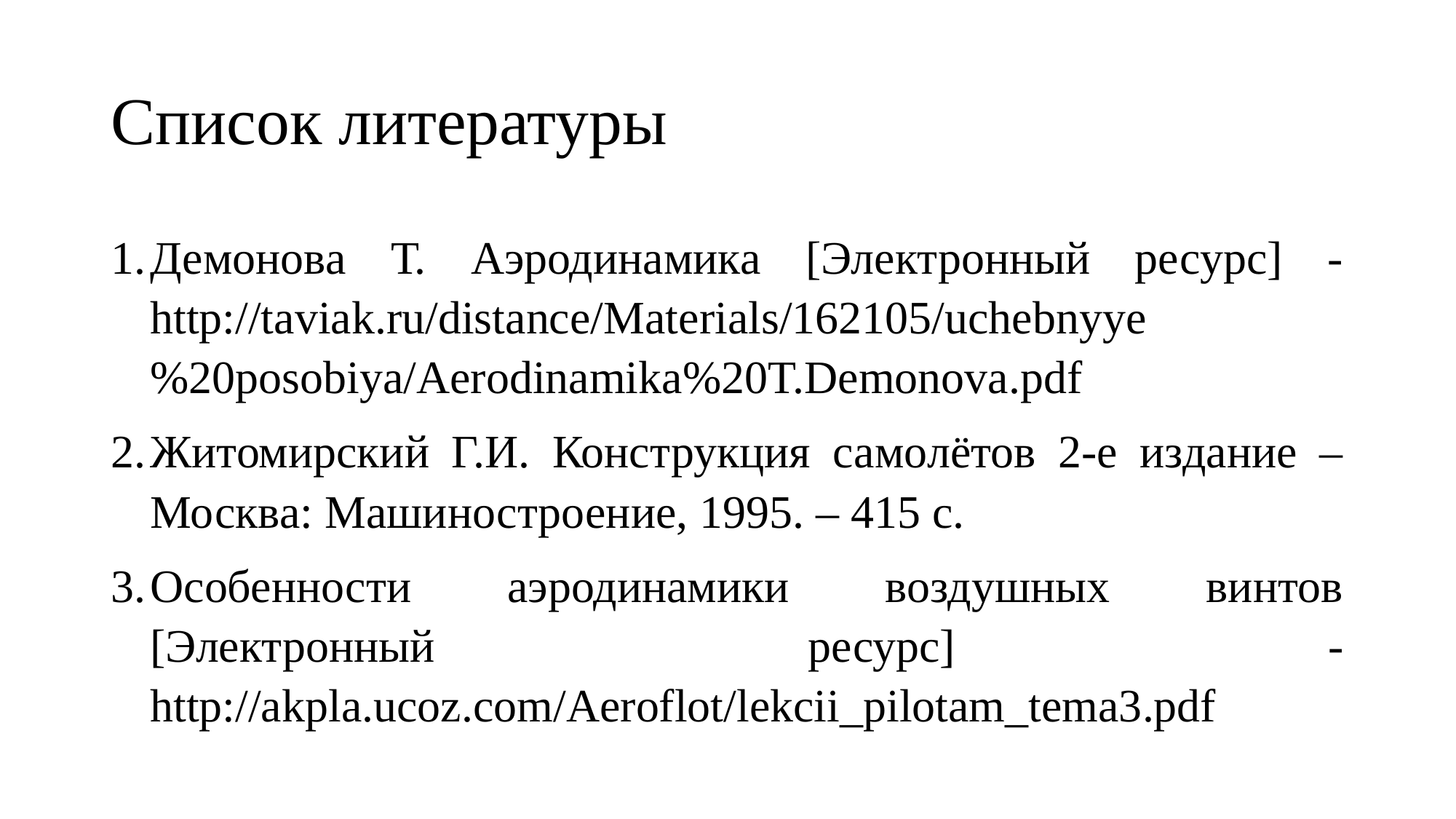

# Список литературы
Демонова Т. Аэродинамика [Электронный ресурс] - http://taviak.ru/distance/Materials/162105/uchebnyye%20posobiya/Aerodinamika%20T.Demonova.pdf
Житомирский Г.И. Конструкция самолётов 2-е издание – Москва: Машиностроение, 1995. – 415 с.
Особенности аэродинамики воздушных винтов [Электронный ресурс] - http://akpla.ucoz.com/Aeroflot/lekcii_pilotam_tema3.pdf